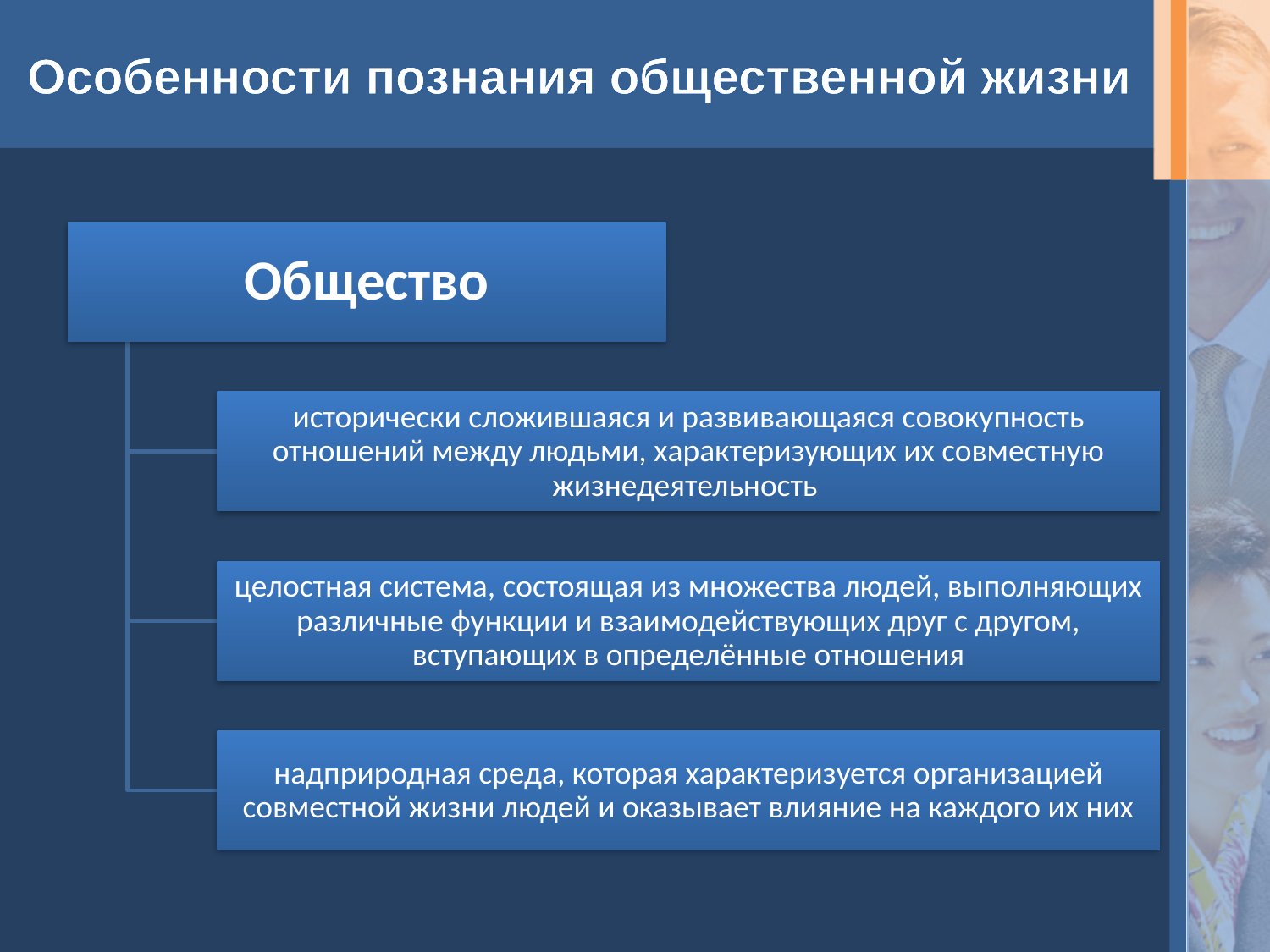

# Особенности познания общественной жизни
Общество
исторически сложившаяся и развивающаяся совокупность отношений между людьми, характеризующих их совместную жизнедеятельность
целостная система, состоящая из множества людей, выполняющих различные функции и взаимодействующих друг с другом, вступающих в определённые отношения
надприродная среда, которая характеризуется организацией совместной жизни людей и оказывает влияние на каждого их них